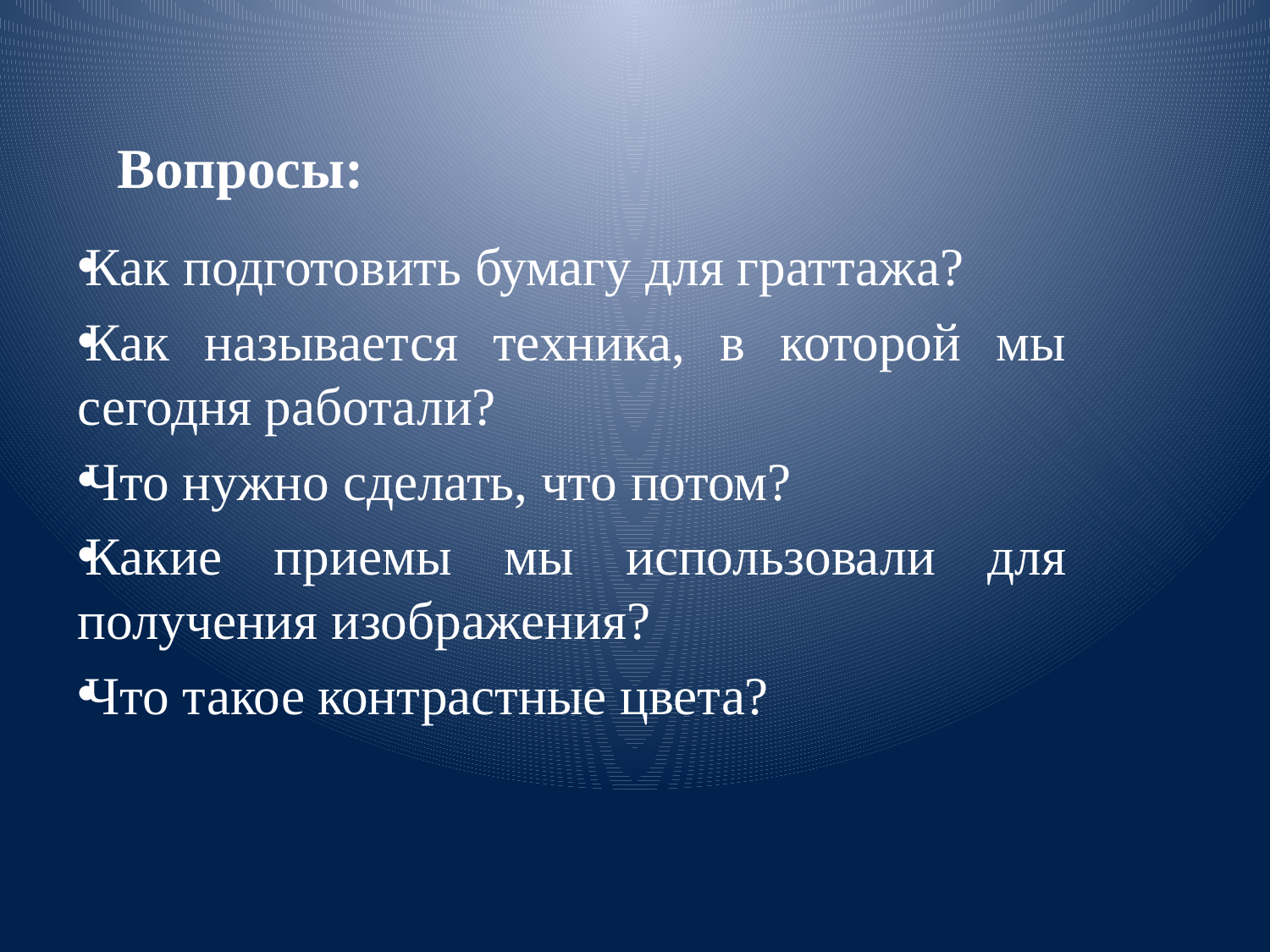

# Вопросы:
Как подготовить бумагу для граттажа?
Как называется техника, в которой мы сегодня работали?
Что нужно сделать, что потом?
Какие приемы мы использовали для получения изображения?
Что такое контрастные цвета?